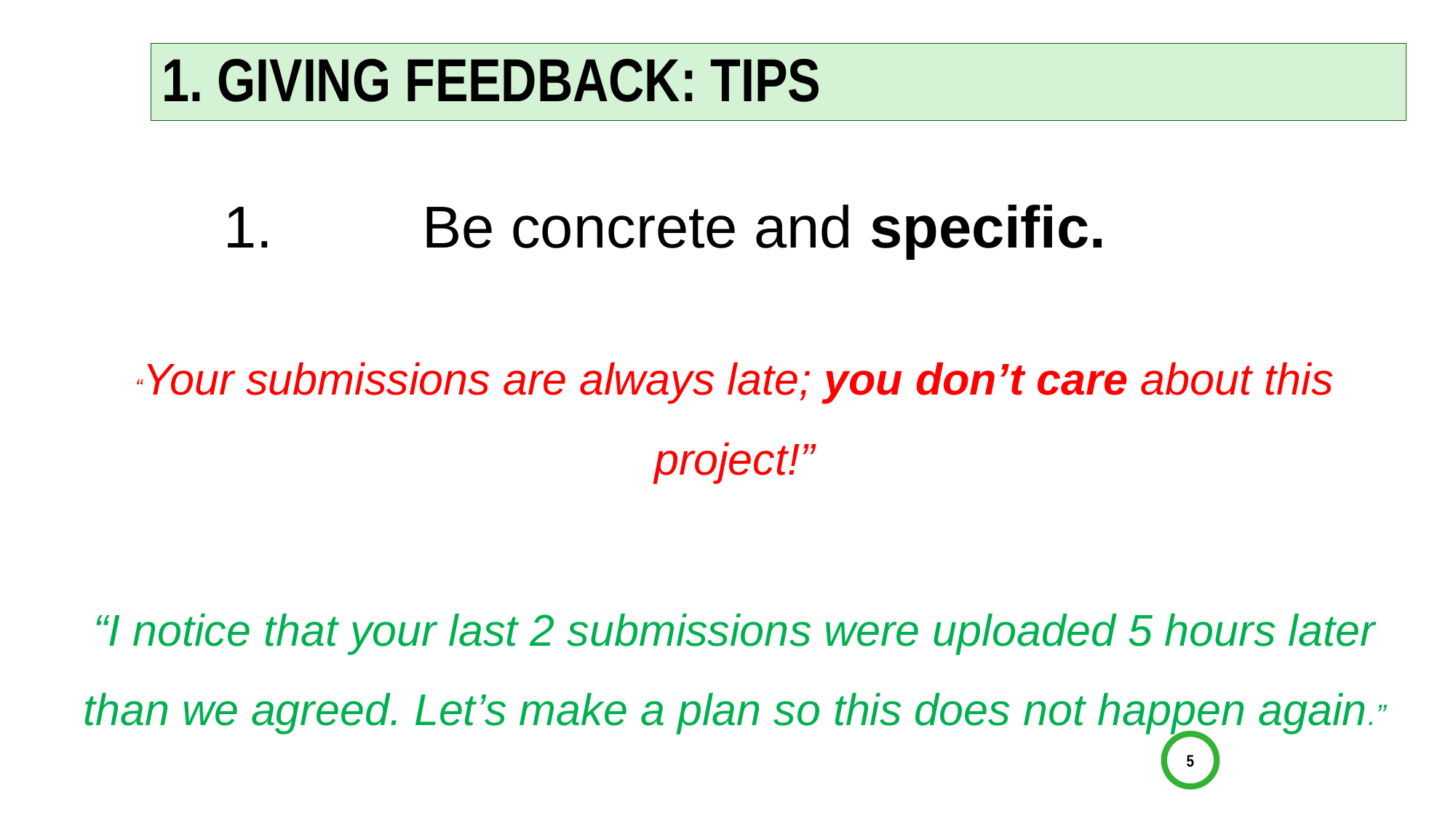

# 1. Giving feedback: Tips
Be concrete and specific.

“Your submissions are always late; you don’t care about this project!”

“I notice that your last 2 submissions were uploaded 5 hours later than we agreed. Let’s make a plan so this does not happen again.”

5